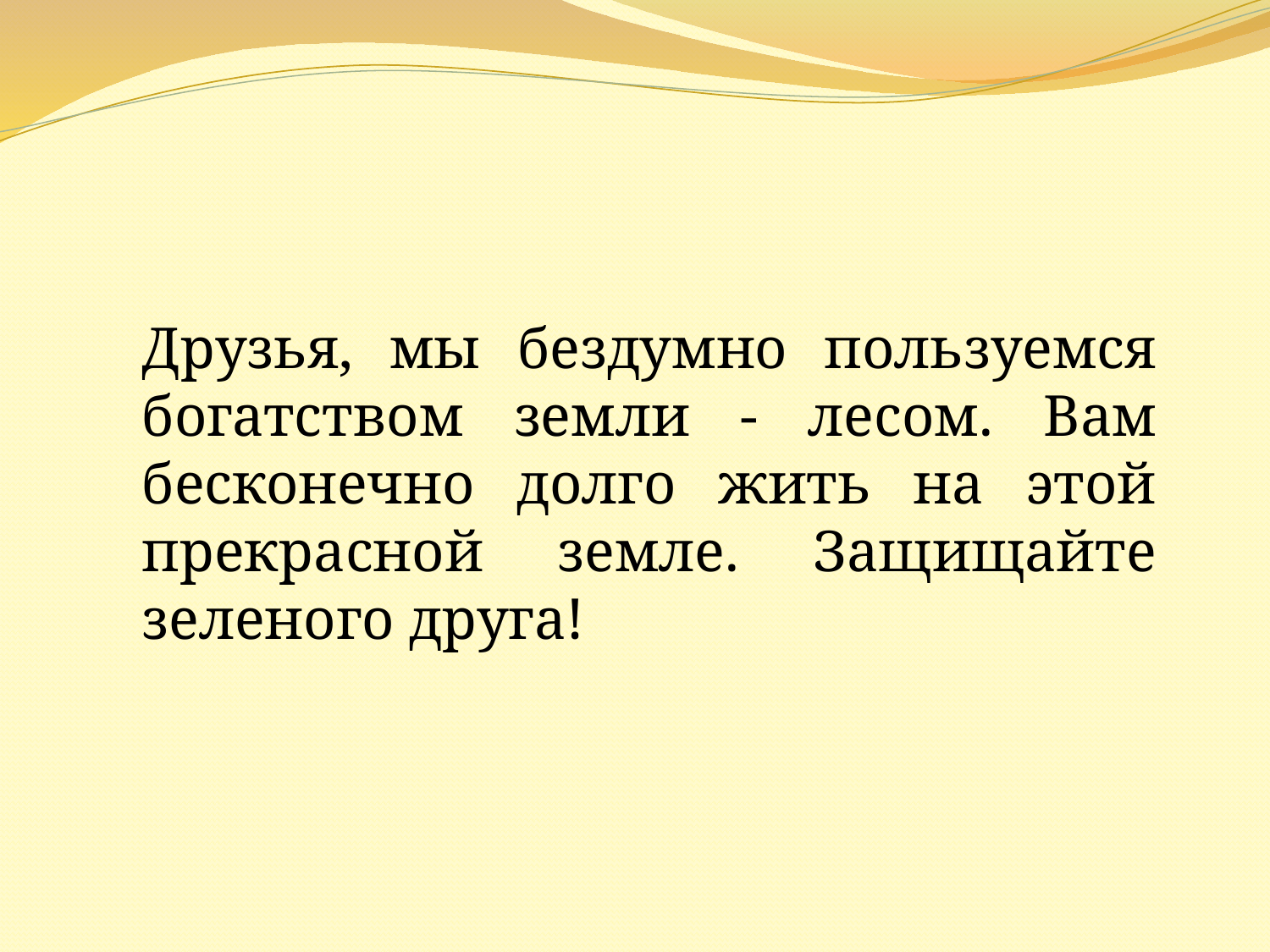

Друзья, мы бездумно пользуемся богатством земли - лесом. Вам бесконечно долго жить на этой прекрасной земле. Защищайте зеленого друга!